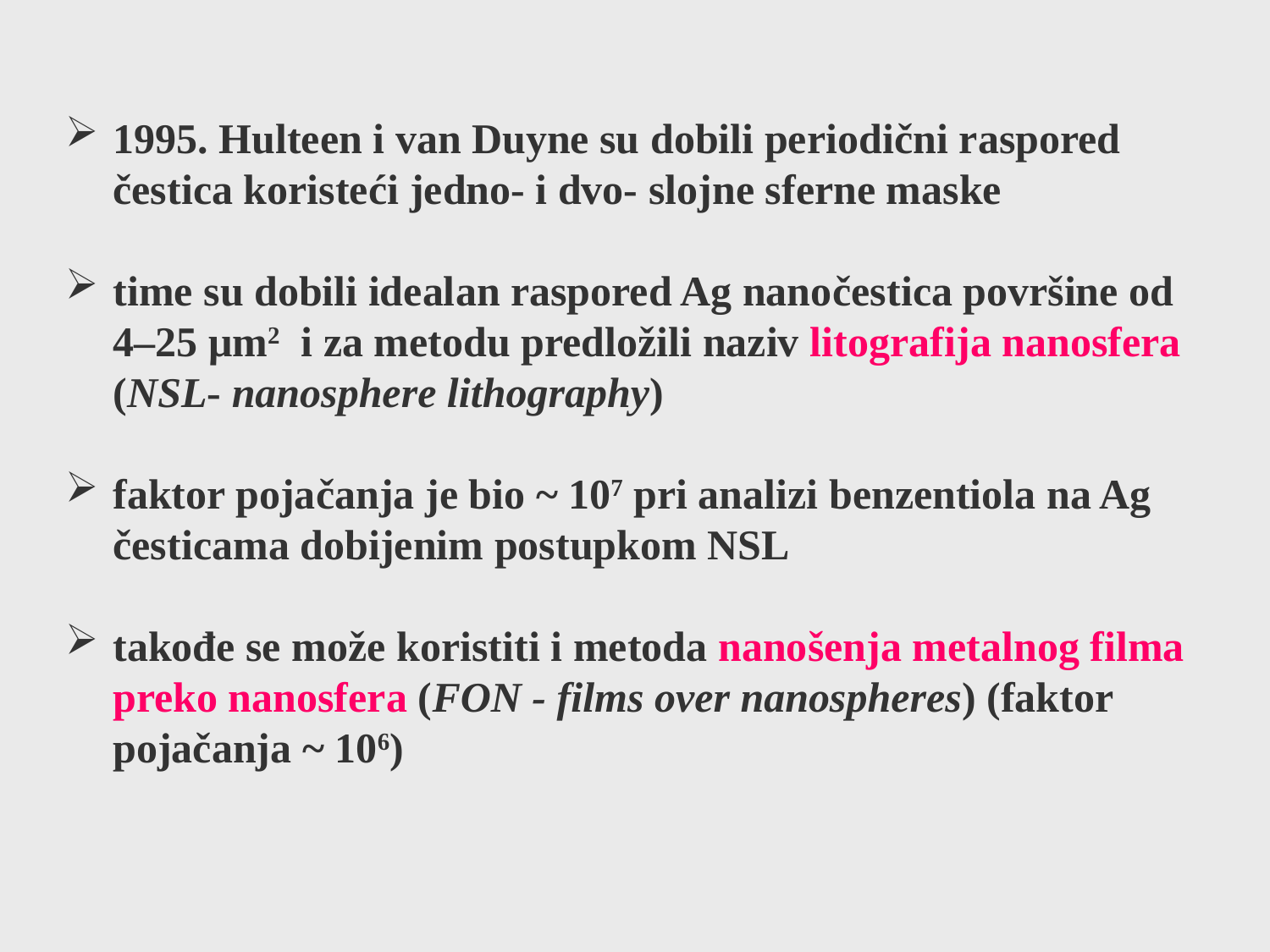

1995. Hulteen i van Duyne su dobili periodični raspored čestica koristeći jedno- i dvo- slojne sferne maske

time su dobili idealan raspored Ag nanočestica površine od   4–25 μm2  i za metodu predložili naziv litografija nanosfera   (NSL- nanosphere lithography)

faktor pojačanja je bio ~ 107 pri analizi benzentiola na Ag česticama dobijenim postupkom NSL

takođe se može koristiti i metoda nanošenja metalnog filma  preko nanosfera (FON - films over nanospheres) (faktor  pojačanja ~ 106)